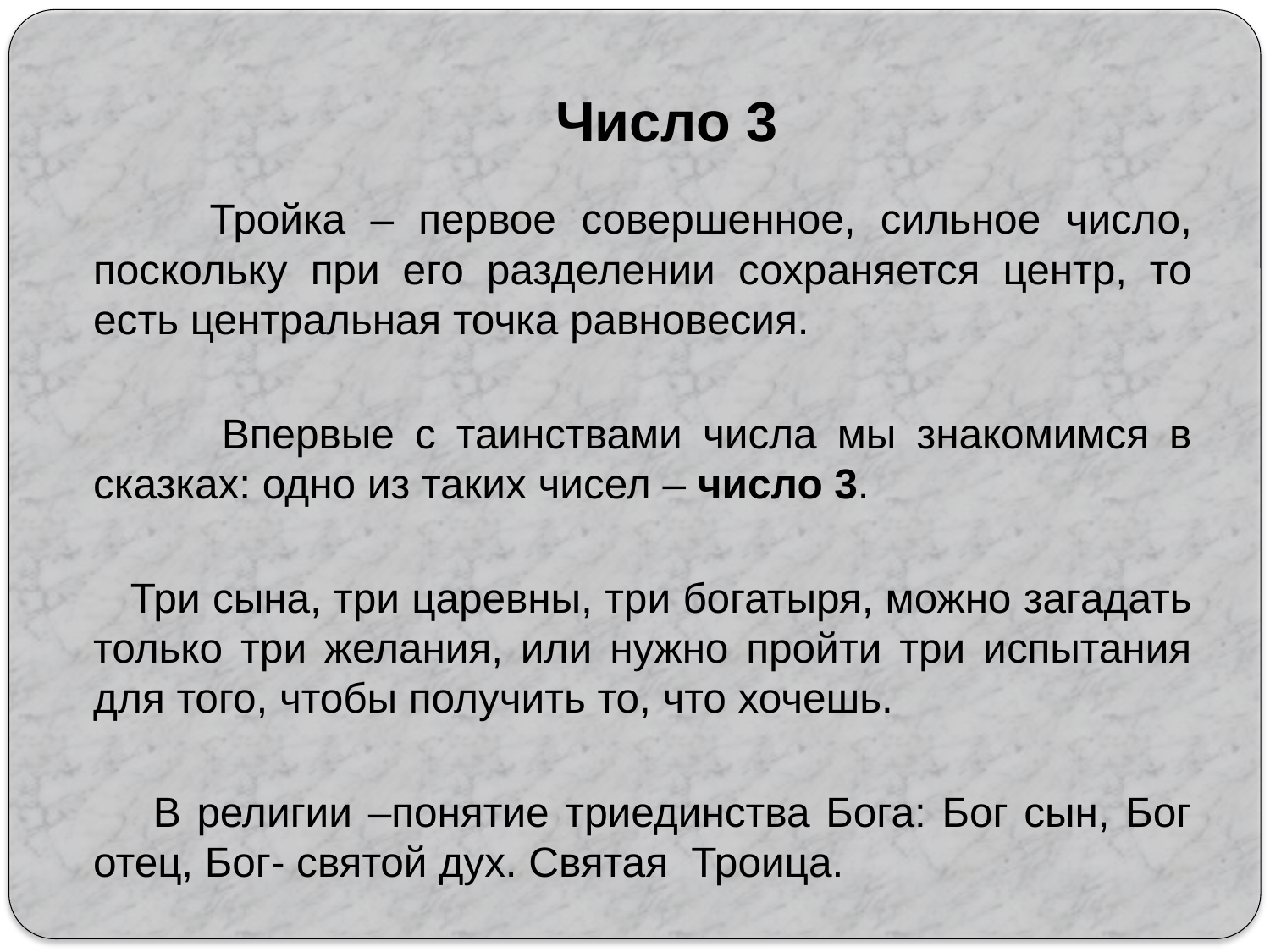

# Число 3
       Тройка – первое совершенное, сильное число, поскольку при его разделении сохраняется центр, то есть центральная точка равновесия.

        Впервые с таинствами числа мы знакомимся в сказках: одно из таких чисел – число 3.

      Три сына, три царевны, три богатыря, можно загадать только три желания, или нужно пройти три испытания для того, чтобы получить то, что хочешь.

      В религии –понятие триединства Бога: Бог сын, Бог отец, Бог- святой дух. Святая  Троица.